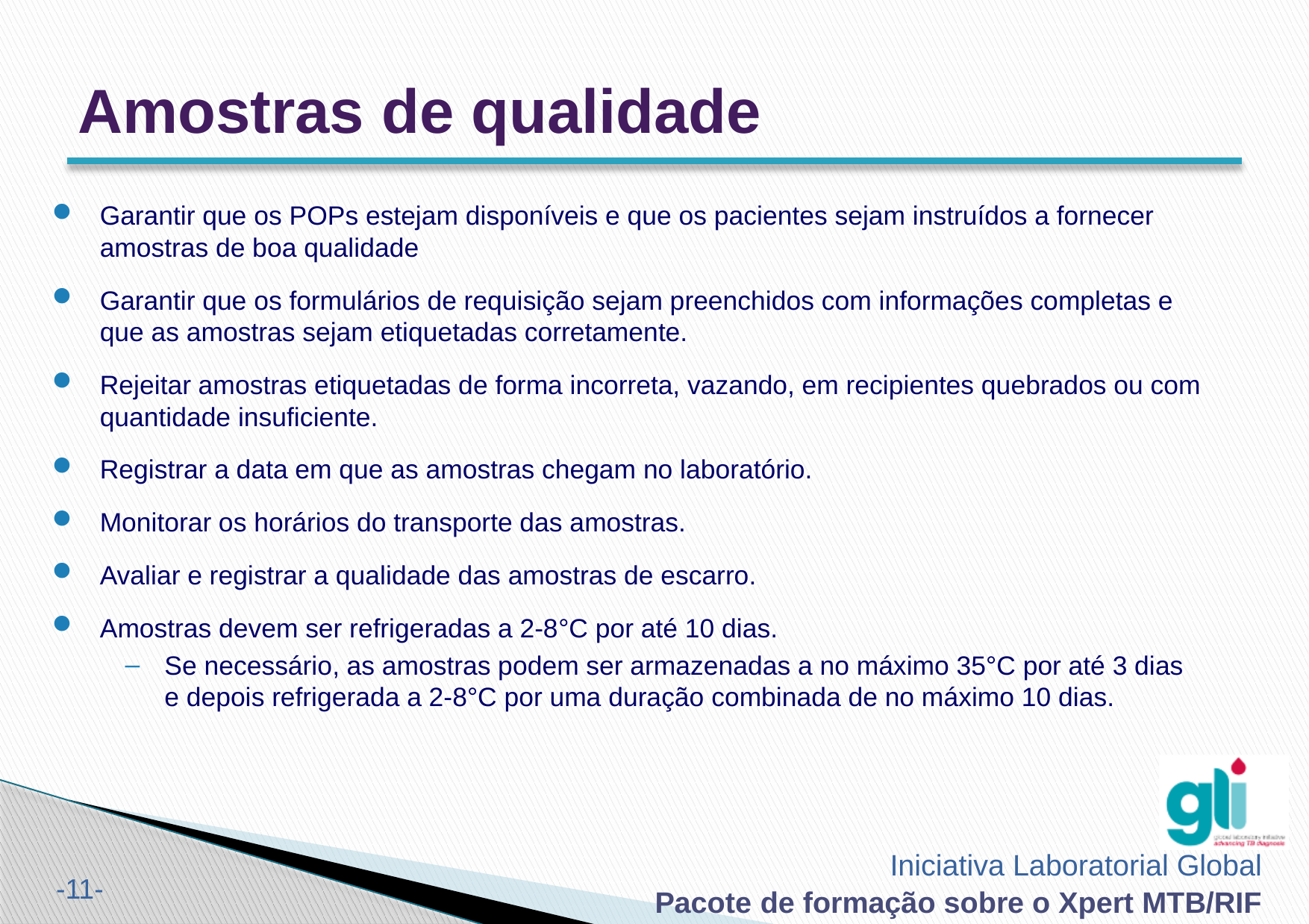

# Amostras de qualidade
Garantir que os POPs estejam disponíveis e que os pacientes sejam instruídos a fornecer amostras de boa qualidade
Garantir que os formulários de requisição sejam preenchidos com informações completas e que as amostras sejam etiquetadas corretamente.
Rejeitar amostras etiquetadas de forma incorreta, vazando, em recipientes quebrados ou com quantidade insuficiente.
Registrar a data em que as amostras chegam no laboratório.
Monitorar os horários do transporte das amostras.
Avaliar e registrar a qualidade das amostras de escarro.
Amostras devem ser refrigeradas a 2-8°C por até 10 dias.
Se necessário, as amostras podem ser armazenadas a no máximo 35°C por até 3 dias e depois refrigerada a 2-8°C por uma duração combinada de no máximo 10 dias.